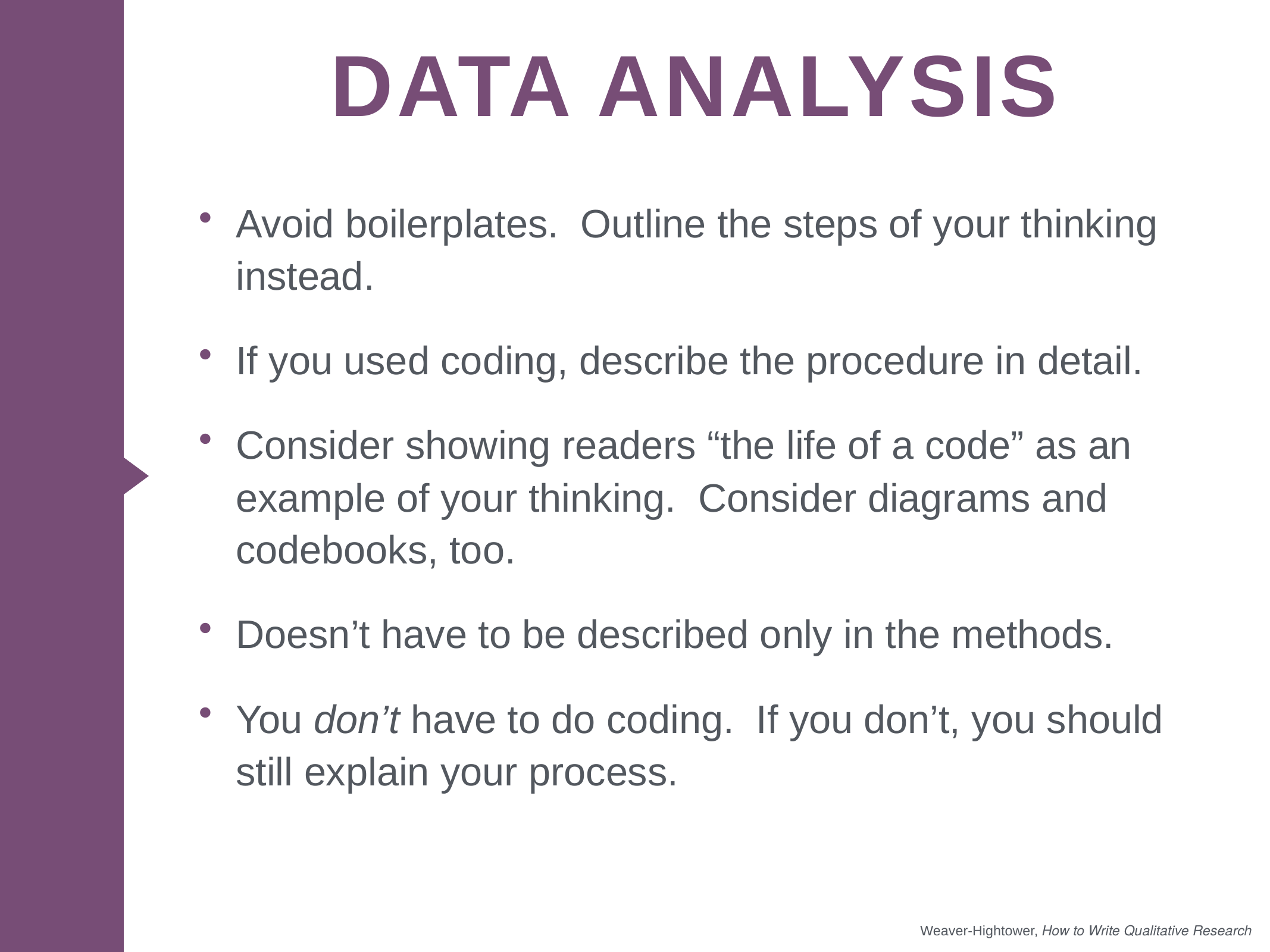

# Data analysis
Avoid boilerplates.  Outline the steps of your thinking instead.
If you used coding, describe the procedure in detail.
Consider showing readers “the life of a code” as an example of your thinking.  Consider diagrams and codebooks, too.
Doesn’t have to be described only in the methods.
You don’t have to do coding.  If you don’t, you should still explain your process.